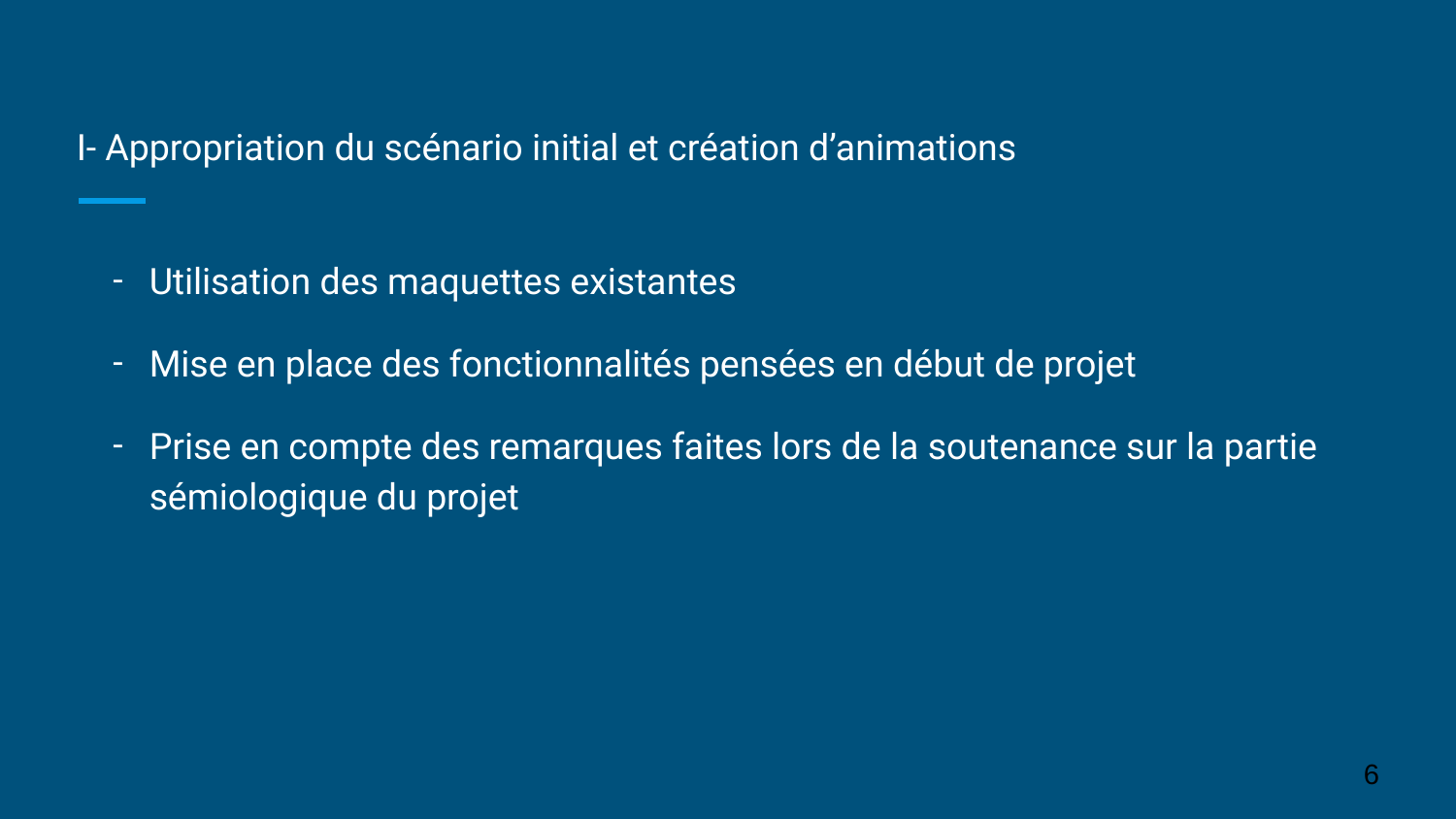

# I- Appropriation du scénario initial et création d’animations
Utilisation des maquettes existantes
Mise en place des fonctionnalités pensées en début de projet
Prise en compte des remarques faites lors de la soutenance sur la partie sémiologique du projet
6